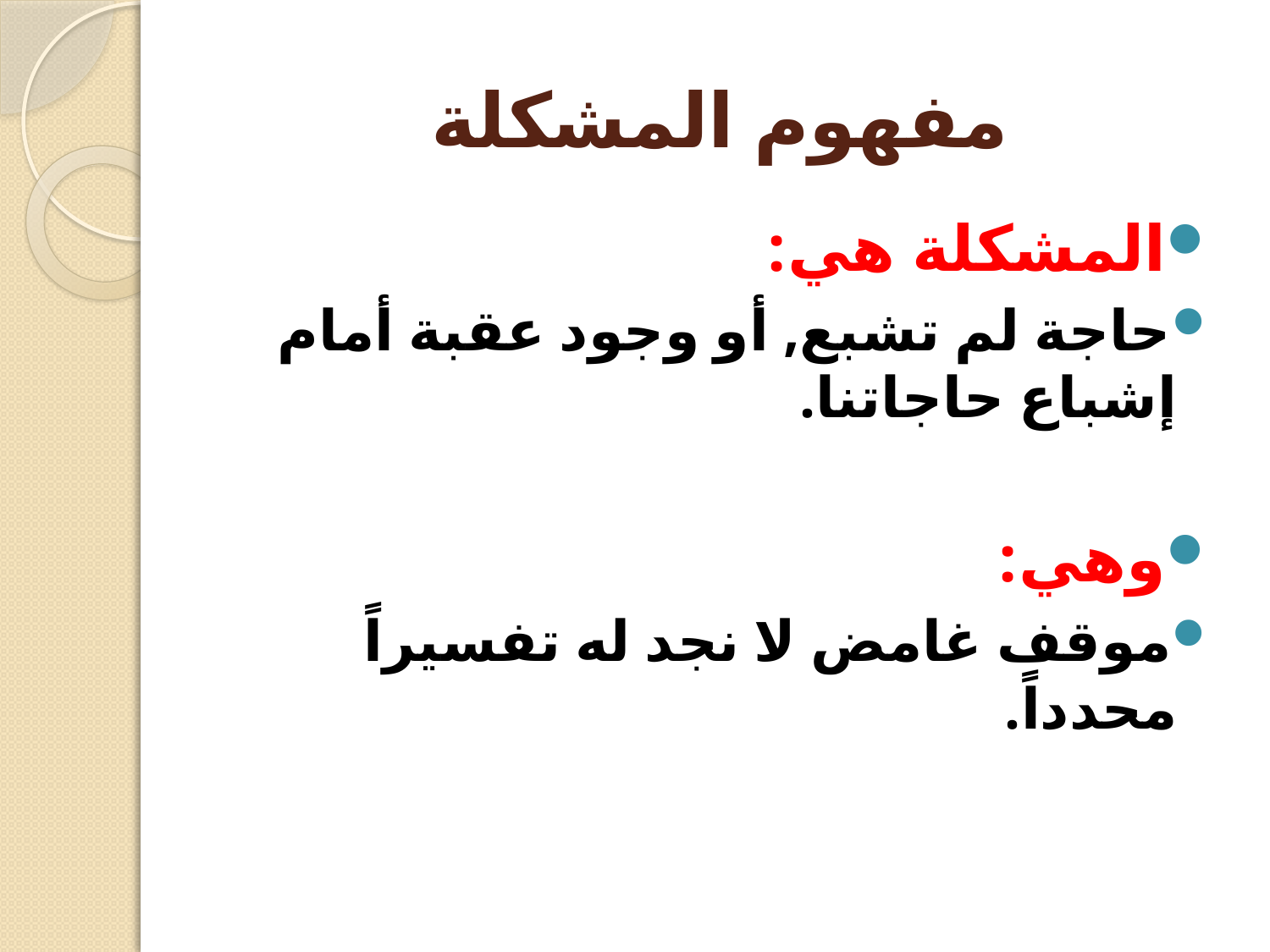

# مفهوم المشكلة
المشكلة هي:
حاجة لم تشبع, أو وجود عقبة أمام إشباع حاجاتنا.

وهي:
موقف غامض لا نجد له تفسيراً محدداً.